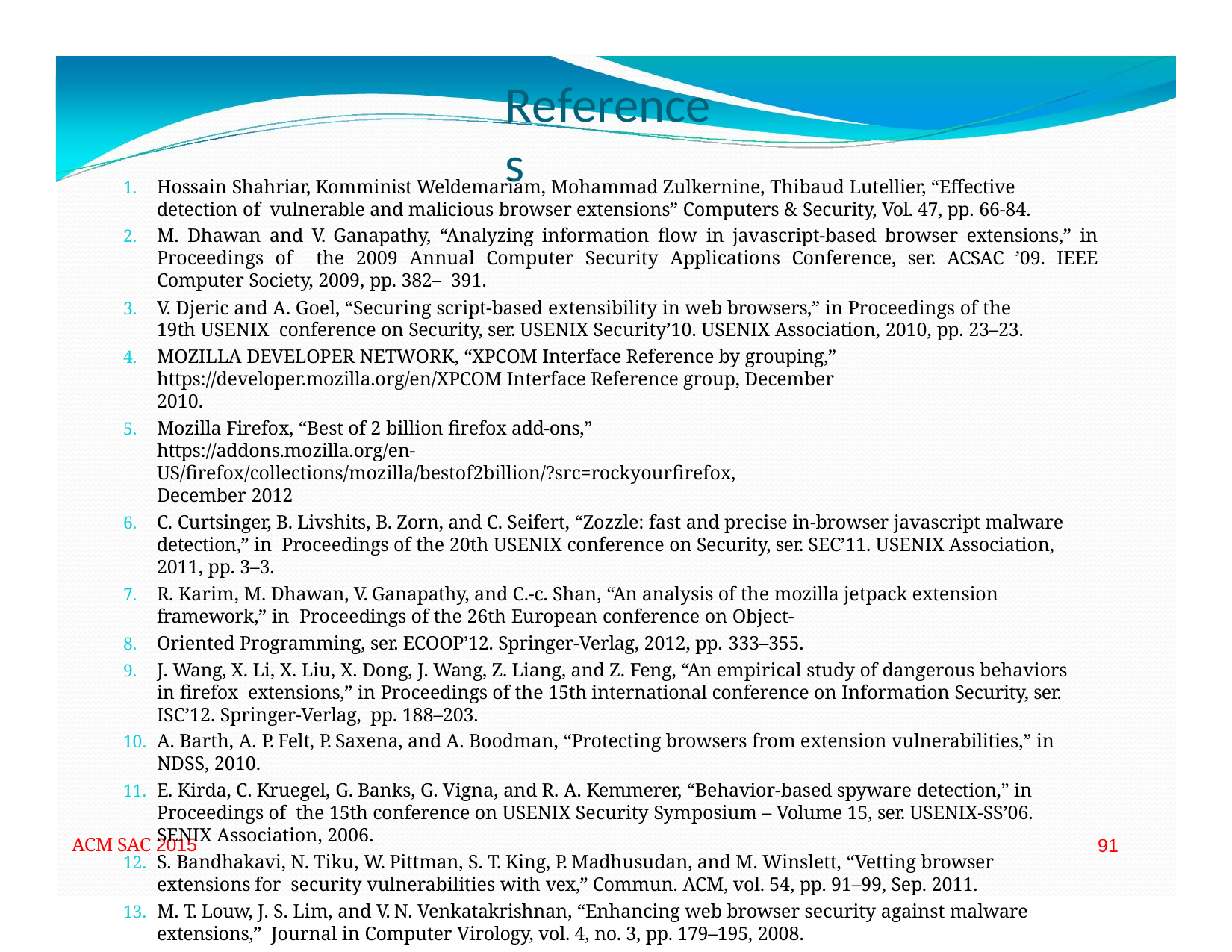

# References
Hossain Shahriar, Komminist Weldemariam, Mohammad Zulkernine, Thibaud Lutellier, “Effective detection of  vulnerable and malicious browser extensions” Computers & Security, Vol. 47, pp. 66‐84.
M. Dhawan and V. Ganapathy, “Analyzing information flow in javascript‐based browser extensions,” in Proceedings of  the 2009 Annual Computer Security Applications Conference, ser. ACSAC ’09. IEEE Computer Society, 2009, pp. 382–  391.
V. Djeric and A. Goel, “Securing script‐based extensibility in web browsers,” in Proceedings of the 19th USENIX  conference on Security, ser. USENIX Security’10. USENIX Association, 2010, pp. 23–23.
MOZILLA DEVELOPER NETWORK, “XPCOM Interface Reference by grouping,”  https://developer.mozilla.org/en/XPCOM Interface Reference group, December 2010.
Mozilla Firefox, “Best of 2 billion firefox add‐ons,” https://addons.mozilla.org/en‐  US/firefox/collections/mozilla/bestof2billion/?src=rockyourfirefox, December 2012
C. Curtsinger, B. Livshits, B. Zorn, and C. Seifert, “Zozzle: fast and precise in‐browser javascript malware detection,” in  Proceedings of the 20th USENIX conference on Security, ser. SEC’11. USENIX Association, 2011, pp. 3–3.
R. Karim, M. Dhawan, V. Ganapathy, and C.‐c. Shan, “An analysis of the mozilla jetpack extension framework,” in  Proceedings of the 26th European conference on Object‐
Oriented Programming, ser. ECOOP’12. Springer‐Verlag, 2012, pp. 333–355.
J. Wang, X. Li, X. Liu, X. Dong, J. Wang, Z. Liang, and Z. Feng, “An empirical study of dangerous behaviors in firefox  extensions,” in Proceedings of the 15th international conference on Information Security, ser. ISC’12. Springer‐Verlag,  pp. 188–203.
A. Barth, A. P. Felt, P. Saxena, and A. Boodman, “Protecting browsers from extension vulnerabilities,” in NDSS, 2010.
E. Kirda, C. Kruegel, G. Banks, G. Vigna, and R. A. Kemmerer, “Behavior‐based spyware detection,” in Proceedings of  the 15th conference on USENIX Security Symposium – Volume 15, ser. USENIX‐SS’06. SENIX Association, 2006.
S. Bandhakavi, N. Tiku, W. Pittman, S. T. King, P. Madhusudan, and M. Winslett, “Vetting browser extensions for  security vulnerabilities with vex,” Commun. ACM, vol. 54, pp. 91–99, Sep. 2011.
M. T. Louw, J. S. Lim, and V. N. Venkatakrishnan, “Enhancing web browser security against malware extensions,”  Journal in Computer Virology, vol. 4, no. 3, pp. 179–195, 2008.
ACM SAC 2015
91